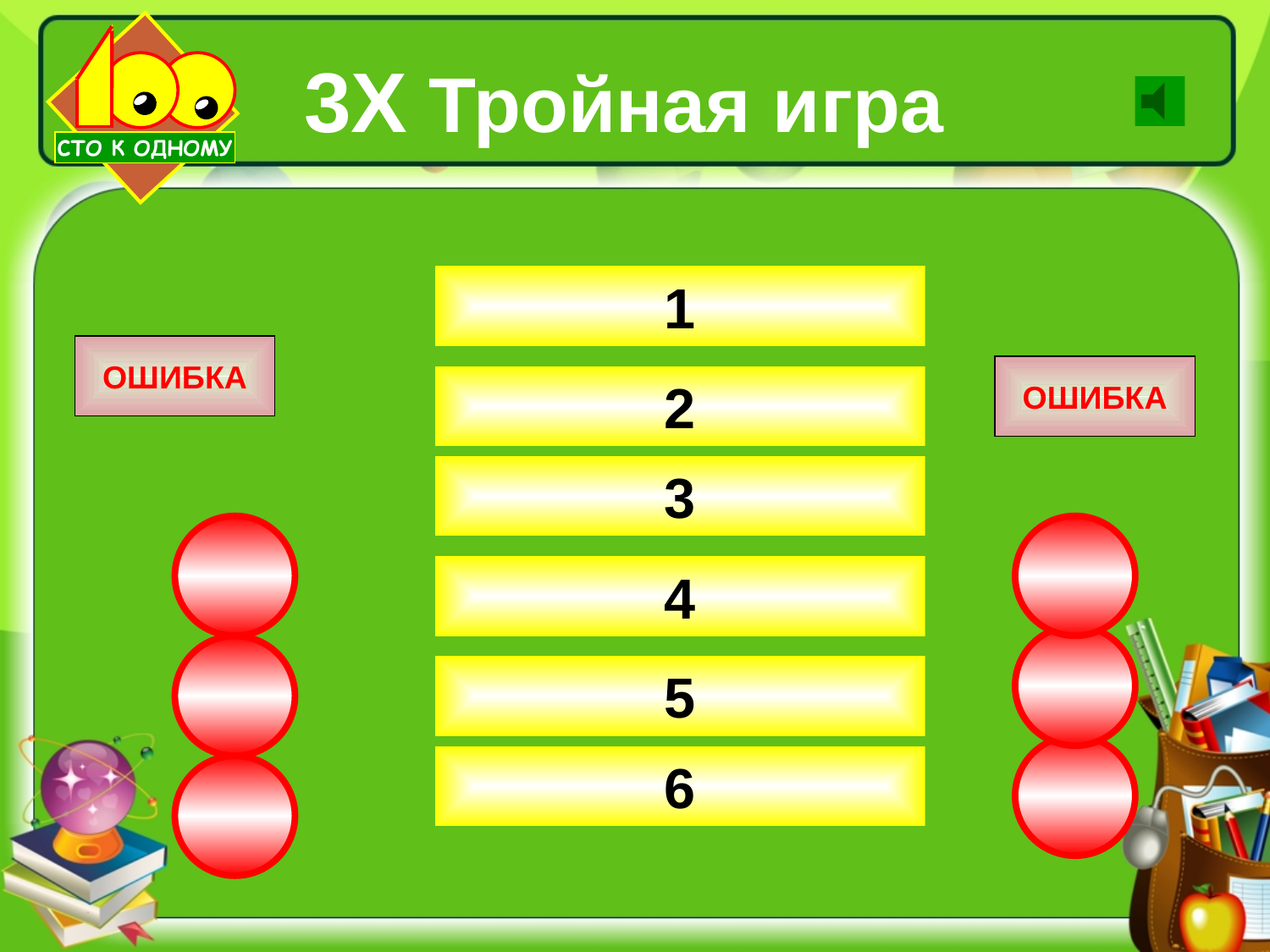

СТО К ОДНОМУ
3Х Тройная игра

1
Теорема Пифагора 153
ОШИБКА
Брюками  72
ОШИБКА
2
3
Ученый, философ  36

4
Числа правя миром 24

5
Спортсмен 9

6

Создал школу 4